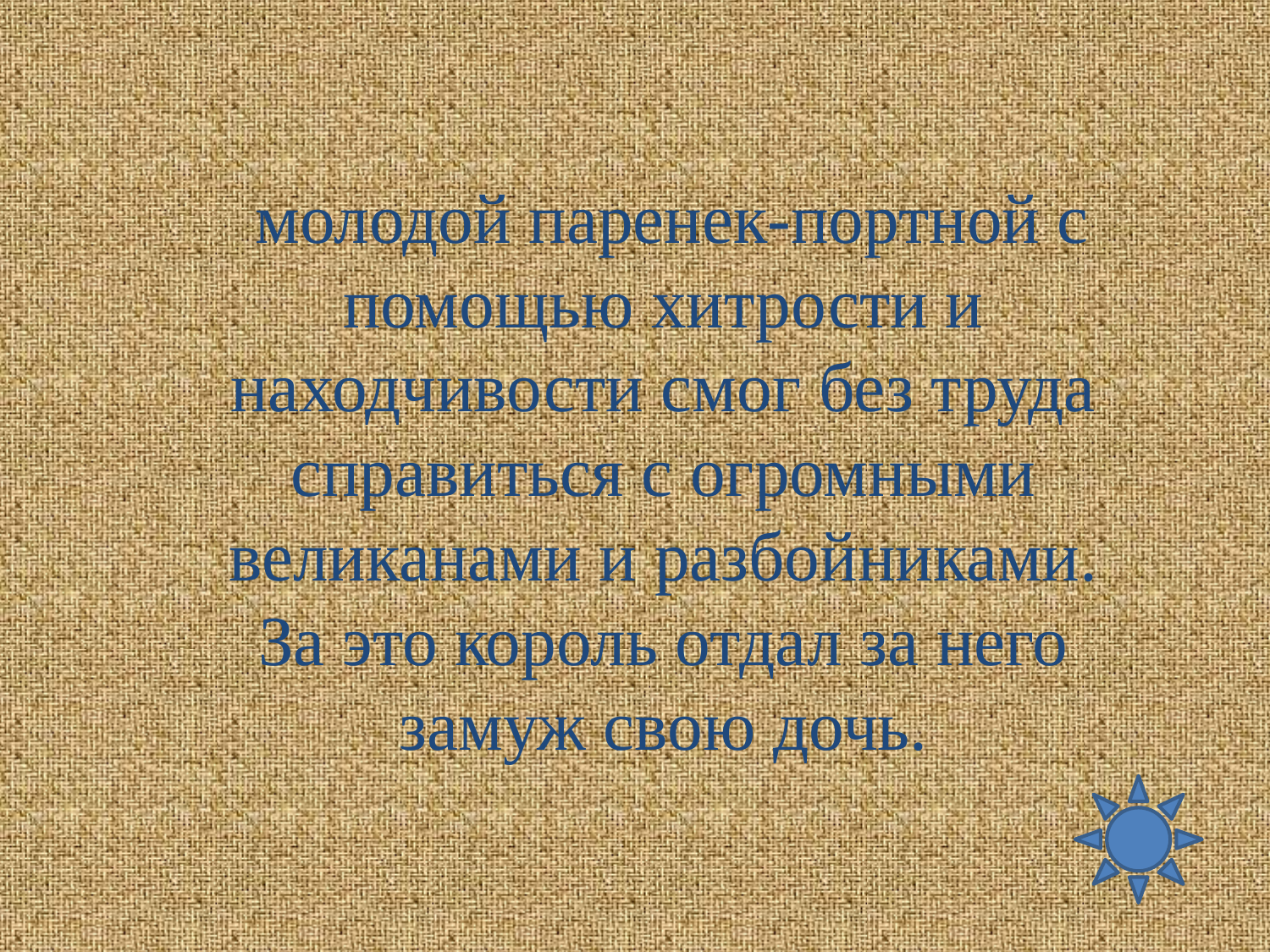

молодой паренек-портной с помощью хитрости и находчивости смог без труда справиться с огромными великанами и разбойниками. За это король отдал за него замуж свою дочь.